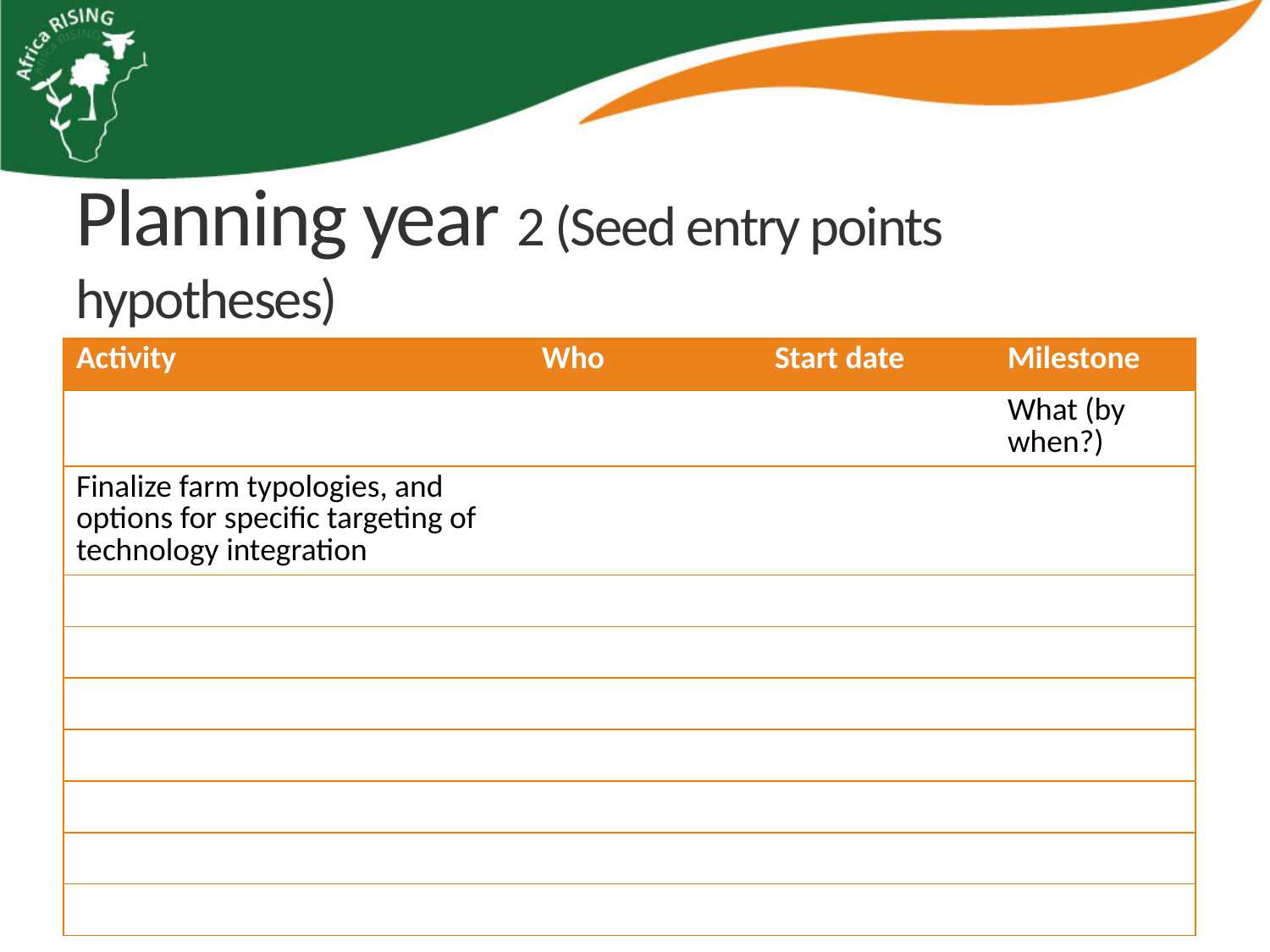

# Planning year 2 (Seed entry points hypotheses)
| Activity | Who | Start date | Milestone |
| --- | --- | --- | --- |
|  |  |  | What (by when?) |
| Finalize farm typologies, and options for specific targeting of technology integration |  |  |  |
|  |  |  |  |
|  |  |  |  |
|  |  |  |  |
|  |  |  |  |
|  |  |  |  |
|  |  |  |  |
|  |  |  |  |